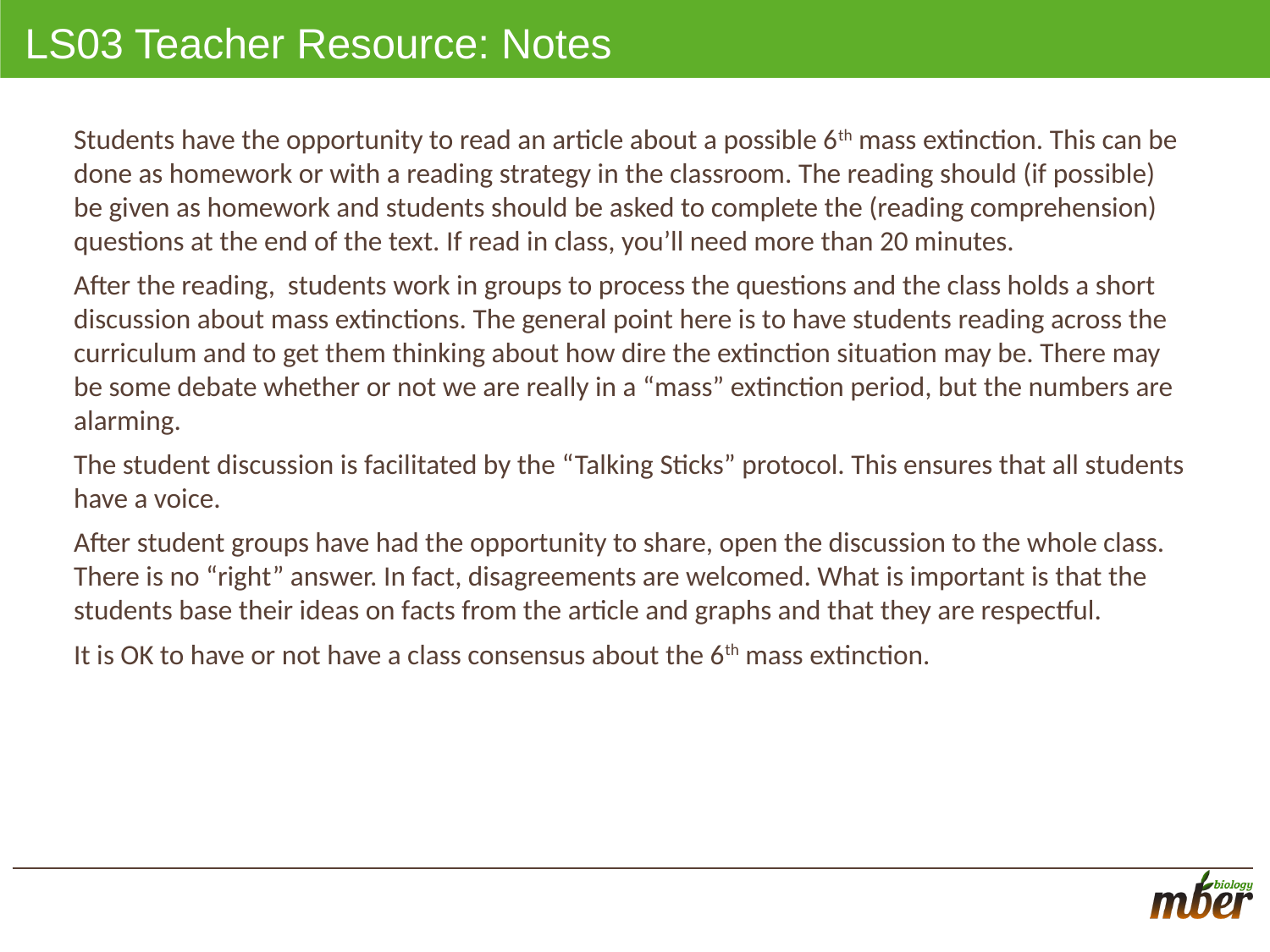

# LS03 Teacher Resource: Notes
Students have the opportunity to read an article about a possible 6th mass extinction. This can be done as homework or with a reading strategy in the classroom. The reading should (if possible) be given as homework and students should be asked to complete the (reading comprehension) questions at the end of the text. If read in class, you’ll need more than 20 minutes.
After the reading,  students work in groups to process the questions and the class holds a short discussion about mass extinctions. The general point here is to have students reading across the curriculum and to get them thinking about how dire the extinction situation may be. There may be some debate whether or not we are really in a “mass” extinction period, but the numbers are alarming.
The student discussion is facilitated by the “Talking Sticks” protocol. This ensures that all students have a voice.
After student groups have had the opportunity to share, open the discussion to the whole class. There is no “right” answer. In fact, disagreements are welcomed. What is important is that the students base their ideas on facts from the article and graphs and that they are respectful.
It is OK to have or not have a class consensus about the 6th mass extinction.